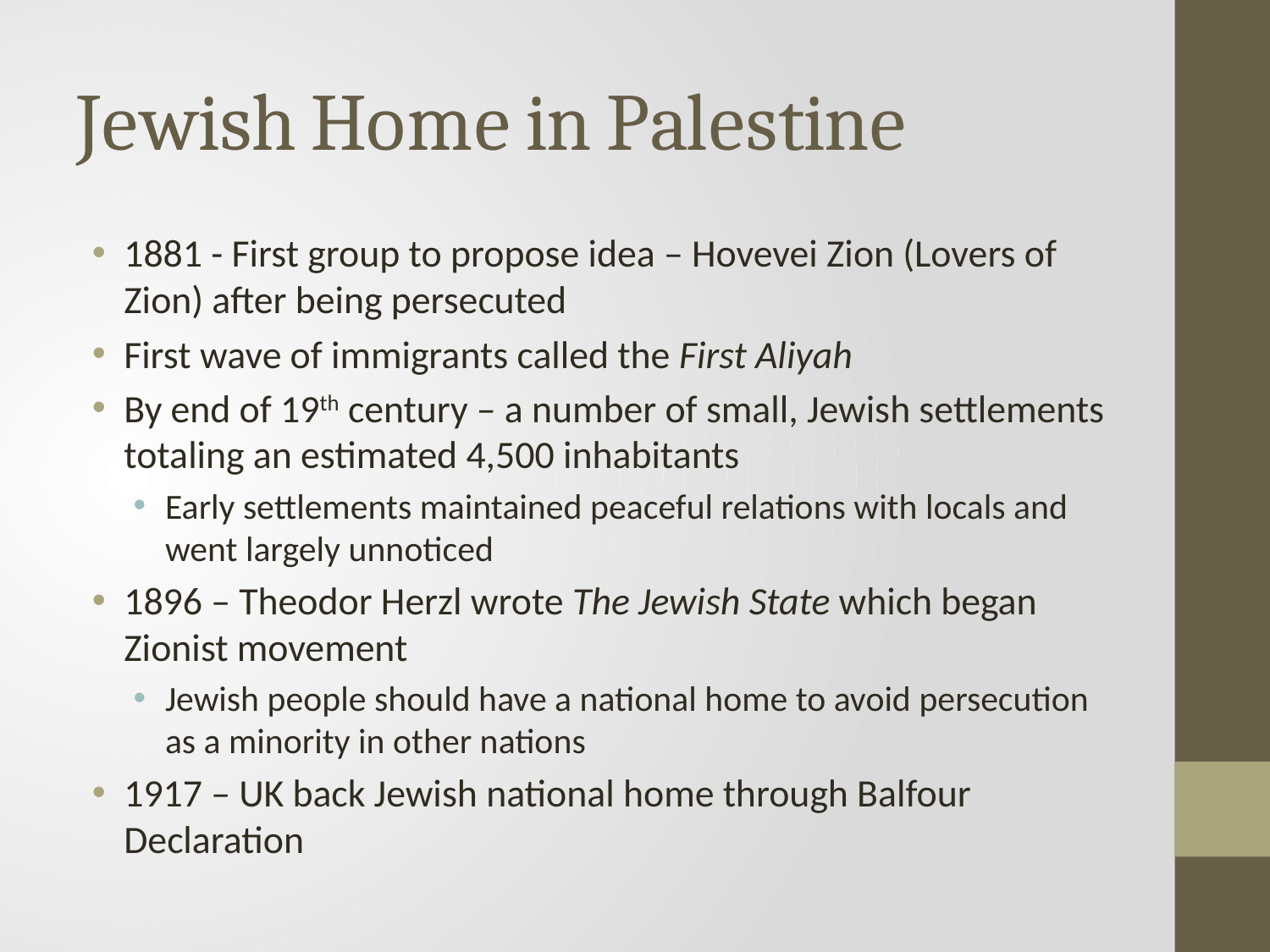

# Jewish Home in Palestine
1881 - First group to propose idea – Hovevei Zion (Lovers of Zion) after being persecuted
First wave of immigrants called the First Aliyah
By end of 19th century – a number of small, Jewish settlements totaling an estimated 4,500 inhabitants
Early settlements maintained peaceful relations with locals and went largely unnoticed
1896 – Theodor Herzl wrote The Jewish State which began Zionist movement
Jewish people should have a national home to avoid persecution as a minority in other nations
1917 – UK back Jewish national home through Balfour Declaration